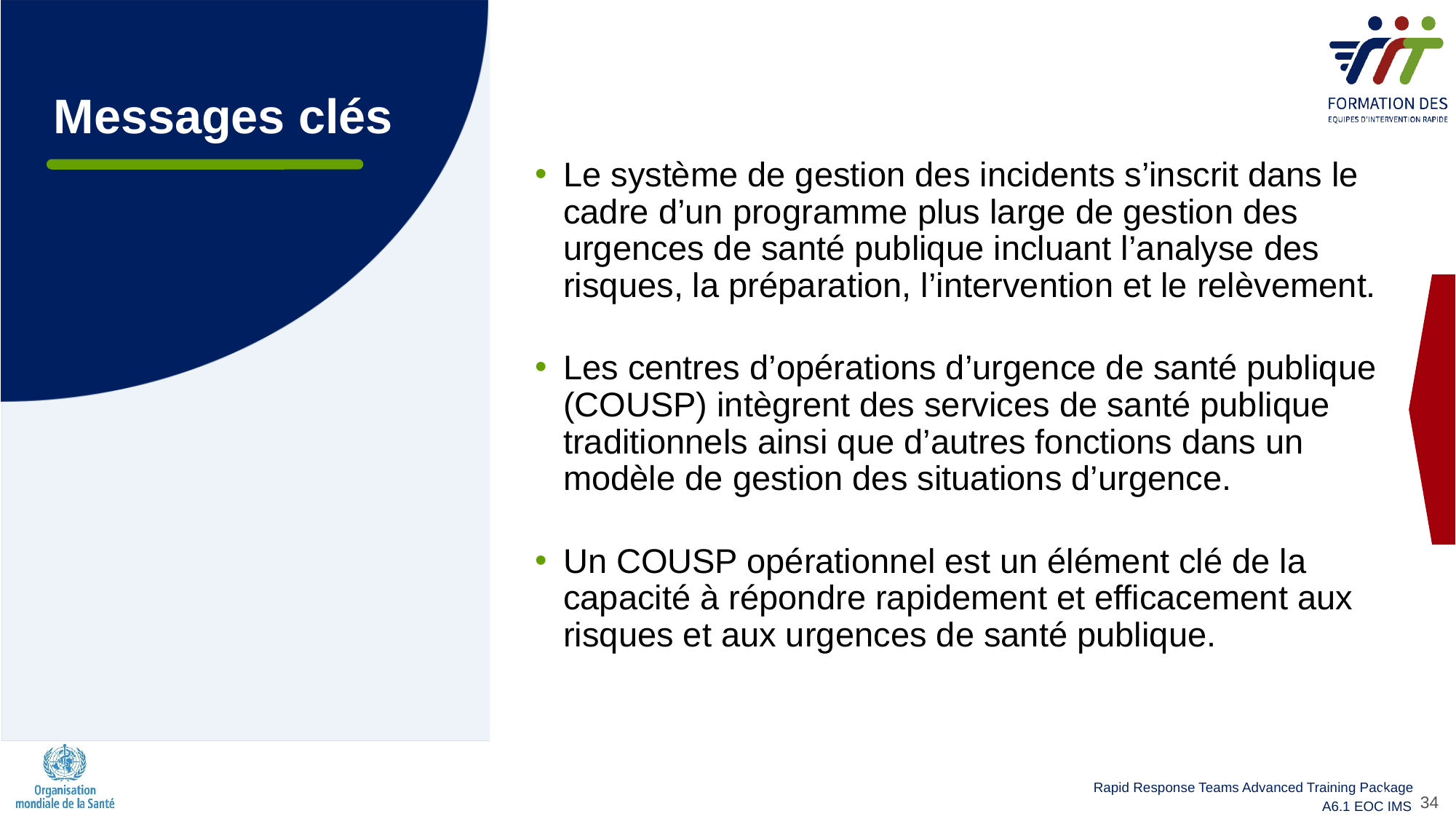

Le système de gestion des incidents s’inscrit dans le cadre d’un programme plus large de gestion des urgences de santé publique incluant l’analyse des risques, la préparation, l’intervention et le relèvement.

Les centres d’opérations d’urgence de santé publique (COUSP) intègrent des services de santé publique traditionnels ainsi que d’autres fonctions dans un modèle de gestion des situations d’urgence.

Un COUSP opérationnel est un élément clé de la capacité à répondre rapidement et efficacement aux risques et aux urgences de santé publique.
34